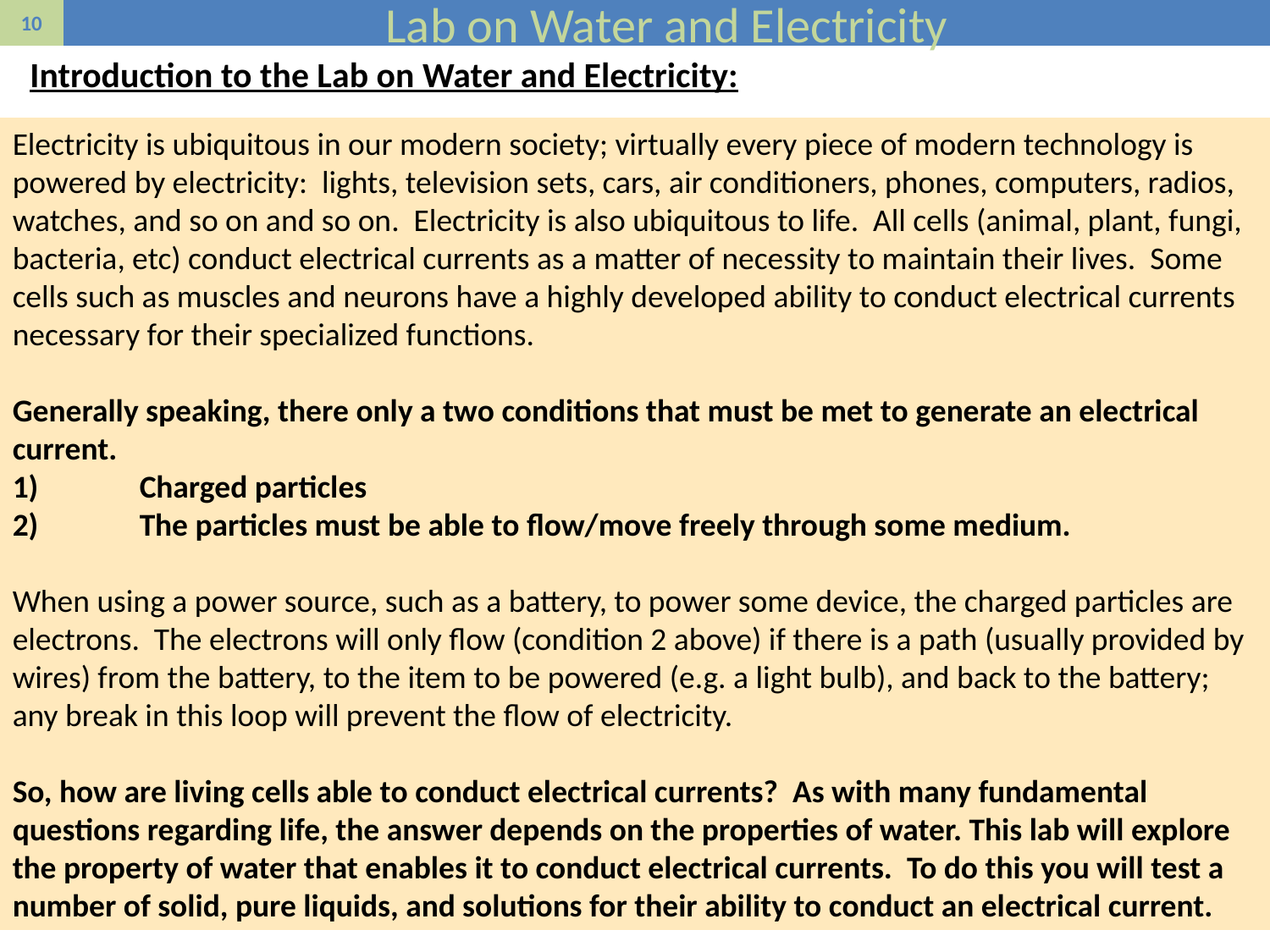

# Lab on Water and Electricity
Introduction to the Lab on Water and Electricity:
Electricity is ubiquitous in our modern society; virtually every piece of modern technology is powered by electricity:  lights, television sets, cars, air conditioners, phones, computers, radios, watches, and so on and so on.  Electricity is also ubiquitous to life.  All cells (animal, plant, fungi, bacteria, etc) conduct electrical currents as a matter of necessity to maintain their lives.  Some cells such as muscles and neurons have a highly developed ability to conduct electrical currents necessary for their specialized functions.

Generally speaking, there only a two conditions that must be met to generate an electrical current.
1)	Charged particles
2)	The particles must be able to flow/move freely through some medium.

When using a power source, such as a battery, to power some device, the charged particles are electrons.  The electrons will only flow (condition 2 above) if there is a path (usually provided by wires) from the battery, to the item to be powered (e.g. a light bulb), and back to the battery; any break in this loop will prevent the flow of electricity.

So, how are living cells able to conduct electrical currents?  As with many fundamental questions regarding life, the answer depends on the properties of water. This lab will explore the property of water that enables it to conduct electrical currents.  To do this you will test a number of solid, pure liquids, and solutions for their ability to conduct an electrical current.